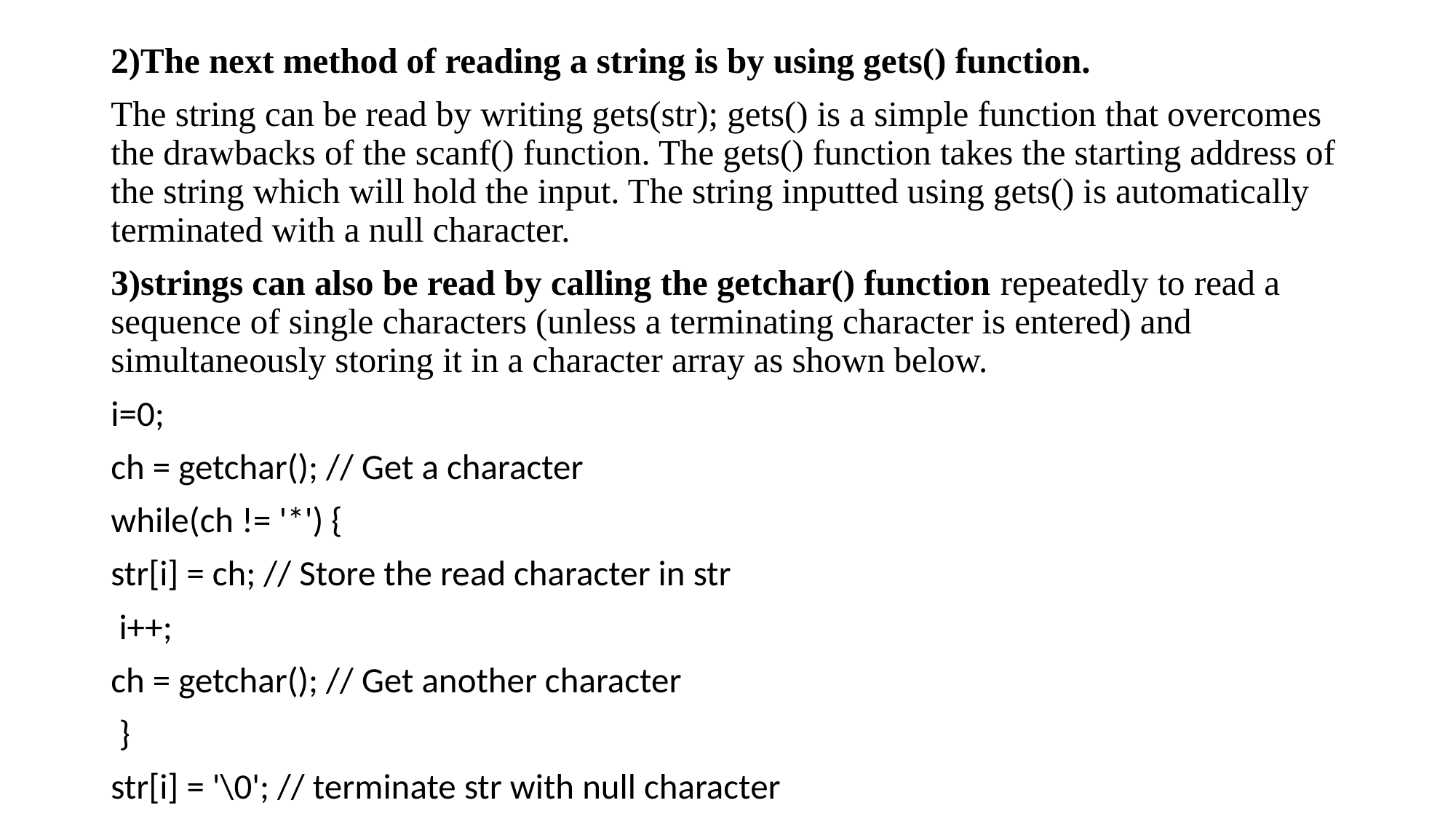

2)The next method of reading a string is by using gets() function.
The string can be read by writing gets(str); gets() is a simple function that overcomes the drawbacks of the scanf() function. The gets() function takes the starting address of the string which will hold the input. The string inputted using gets() is automatically terminated with a null character.
3)strings can also be read by calling the getchar() function repeatedly to read a sequence of single characters (unless a terminating character is entered) and simultaneously storing it in a character array as shown below.
i=0;
ch = getchar(); // Get a character
while(ch != '*') {
str[i] = ch; // Store the read character in str
 i++;
ch = getchar(); // Get another character
 }
str[i] = '\0'; // terminate str with null character